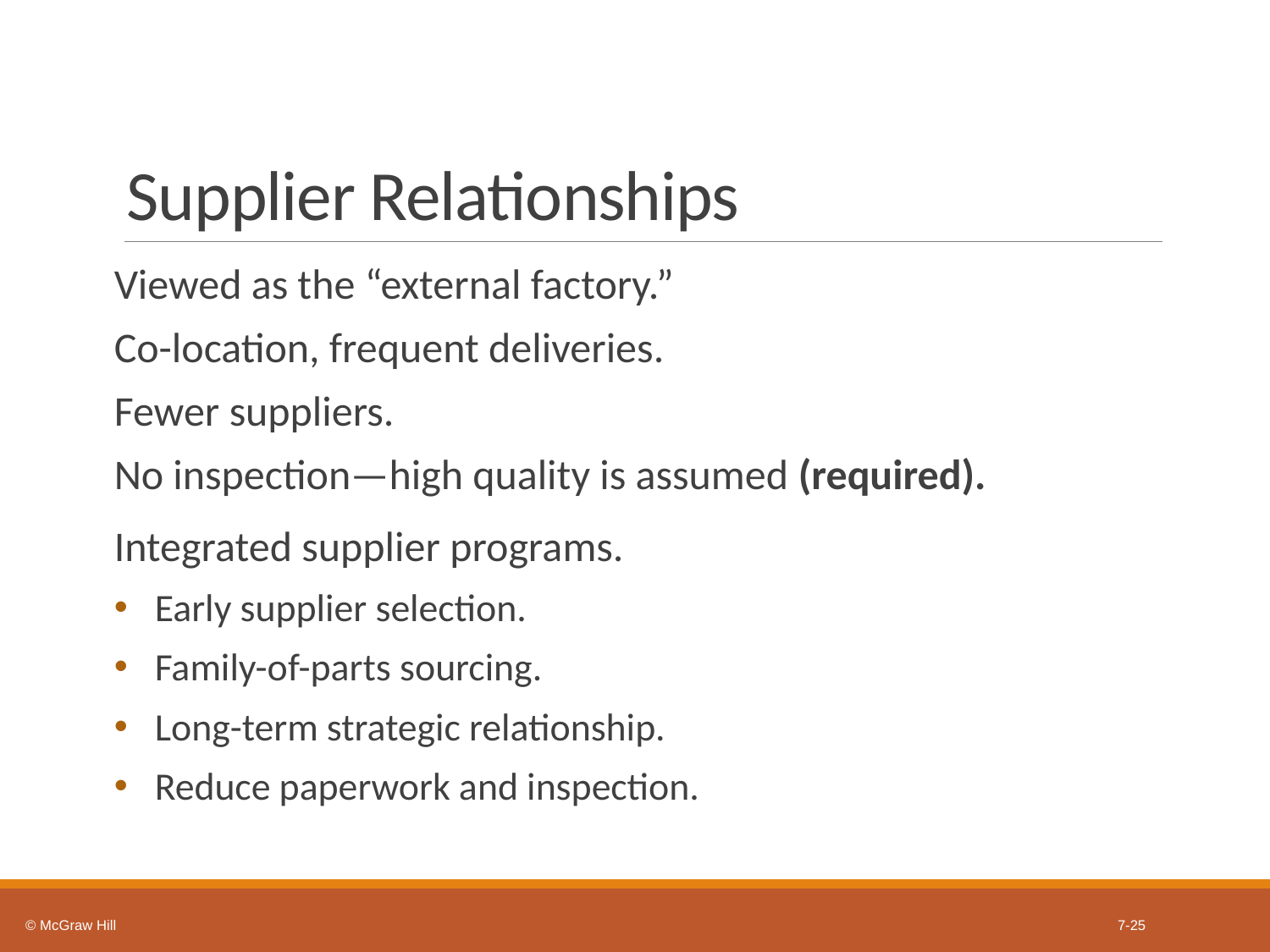

# Supplier Relationships
Viewed as the “external factory.”
Co-location, frequent deliveries.
Fewer suppliers.
No inspection—high quality is assumed (required).
Integrated supplier programs.
Early supplier selection.
Family-of-parts sourcing.
Long-term strategic relationship.
Reduce paperwork and inspection.